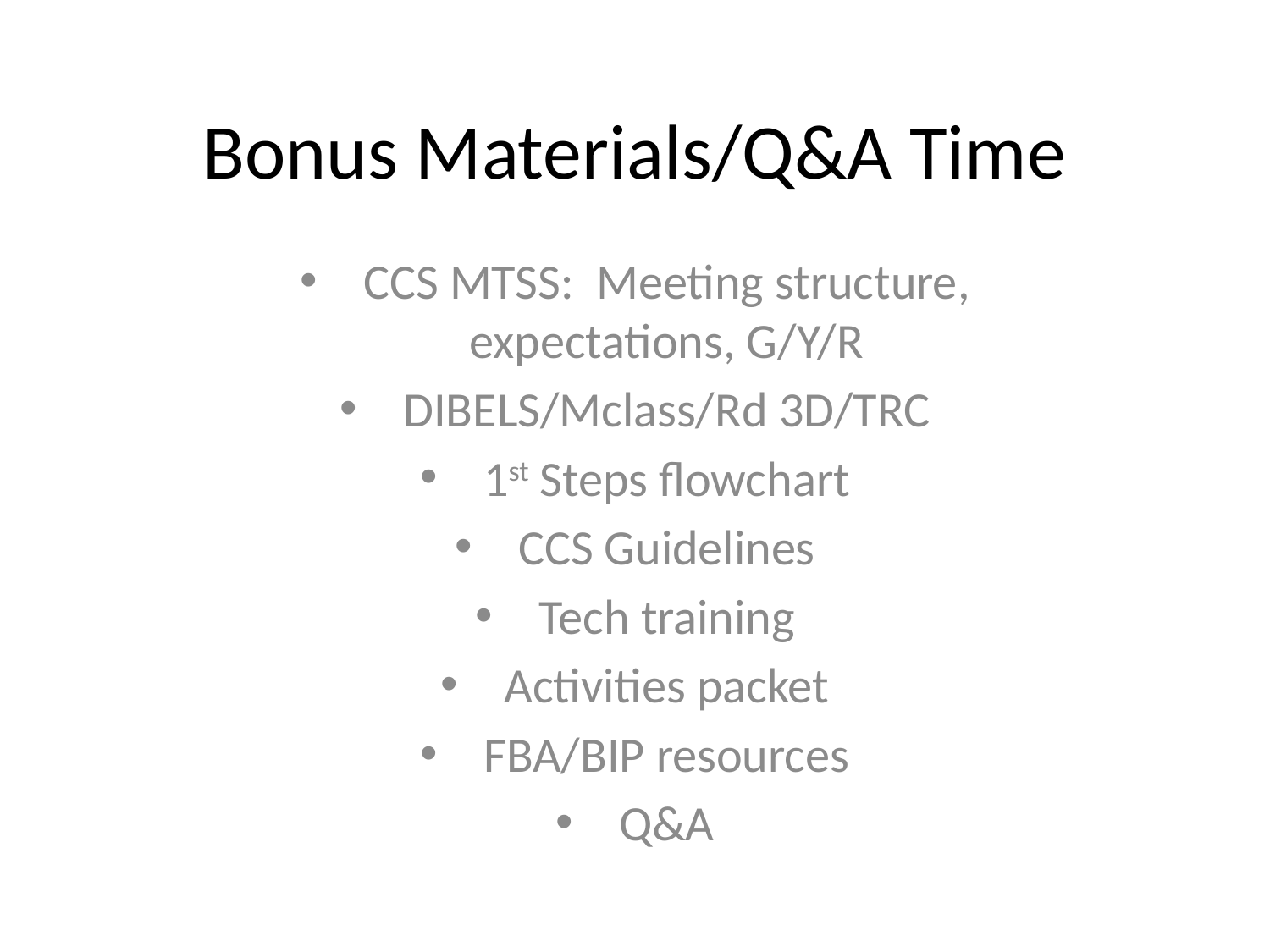

# Bonus Materials/Q&A Time
CCS MTSS:  Meeting structure, expectations, G/Y/R
DIBELS/Mclass/Rd 3D/TRC
1st Steps flowchart
CCS Guidelines
Tech training
Activities packet
FBA/BIP resources
Q&A